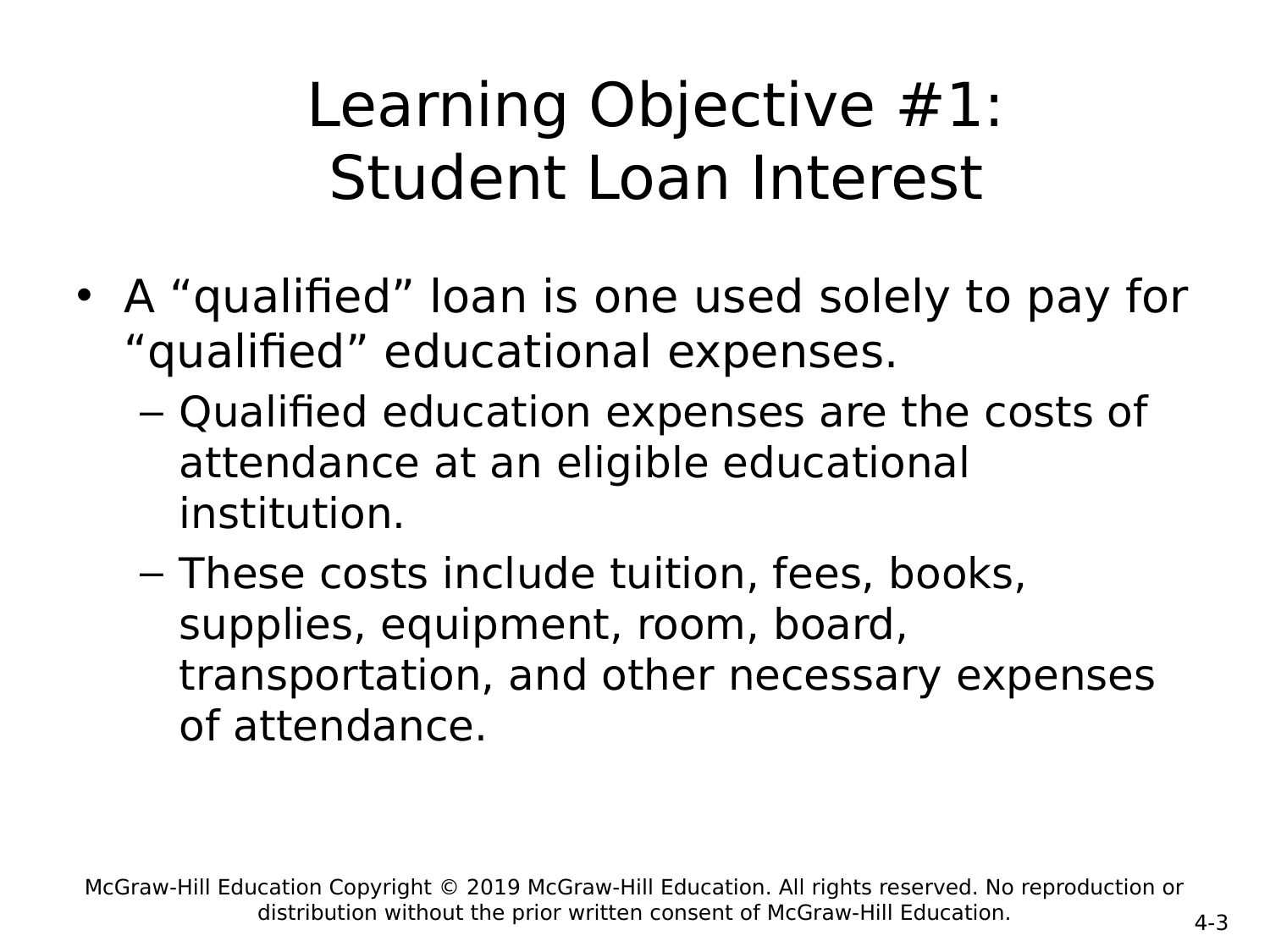

Learning Objective #1:
Student Loan Interest
A “qualified” loan is one used solely to pay for “qualified” educational expenses.
Qualified education expenses are the costs of attendance at an eligible educational institution.
These costs include tuition, fees, books, supplies, equipment, room, board, transportation, and other necessary expenses of attendance.
McGraw-Hill Education Copyright © 2019 McGraw-Hill Education. All rights reserved. No reproduction or distribution without the prior written consent of McGraw-Hill Education.
4-3